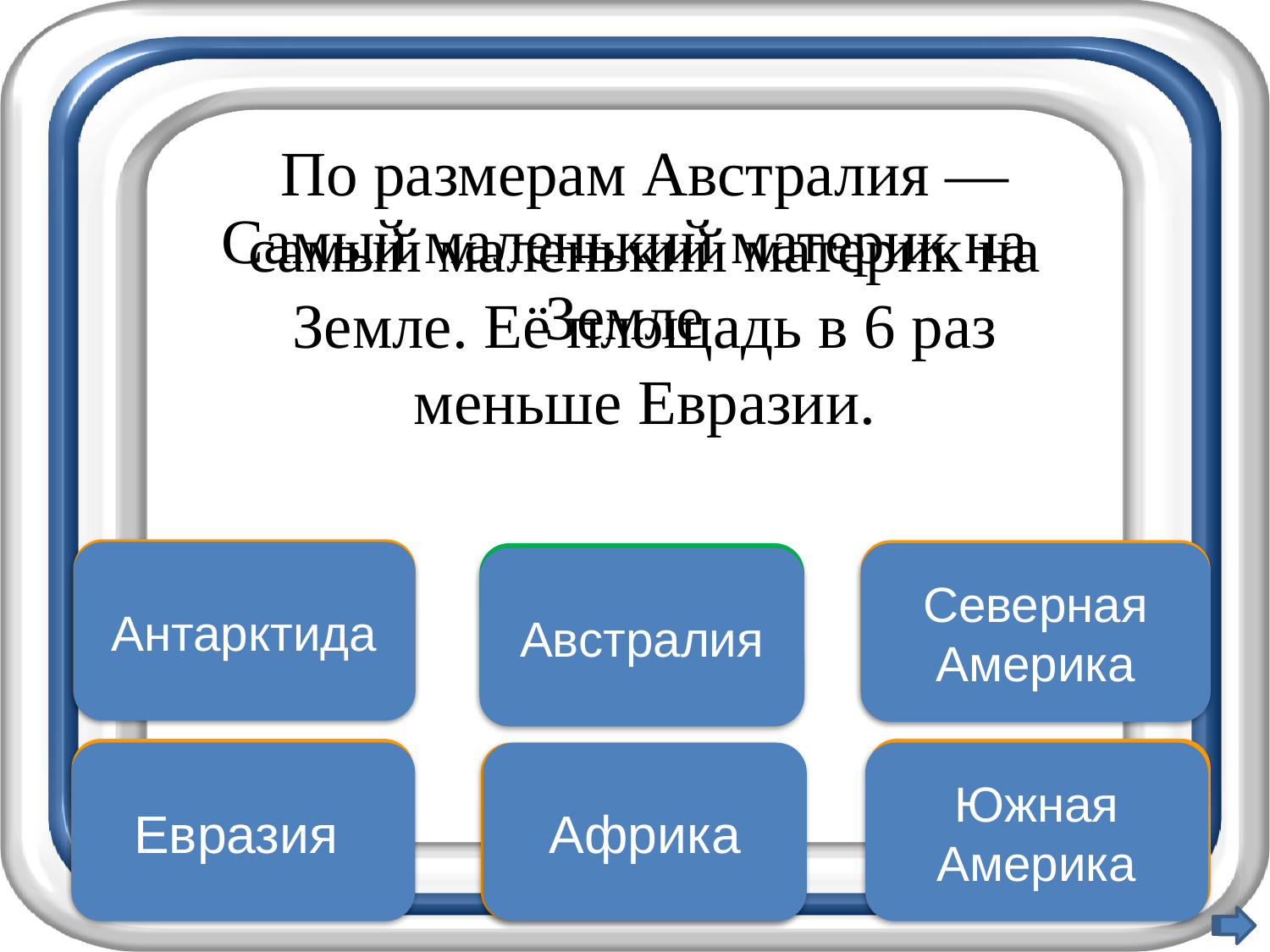

По размерам Австралия — самый маленький материк на Земле. Её площадь в 6 раз меньше Евразии.
Самый маленький материк на Земле
Подумай хорошо

Подумай хорошо
Антарктида
Правильно
Северная Америка

Австралия
Неверно
Увы, неверно
Евразия
Подумай ещё
Африка
Южная Америка